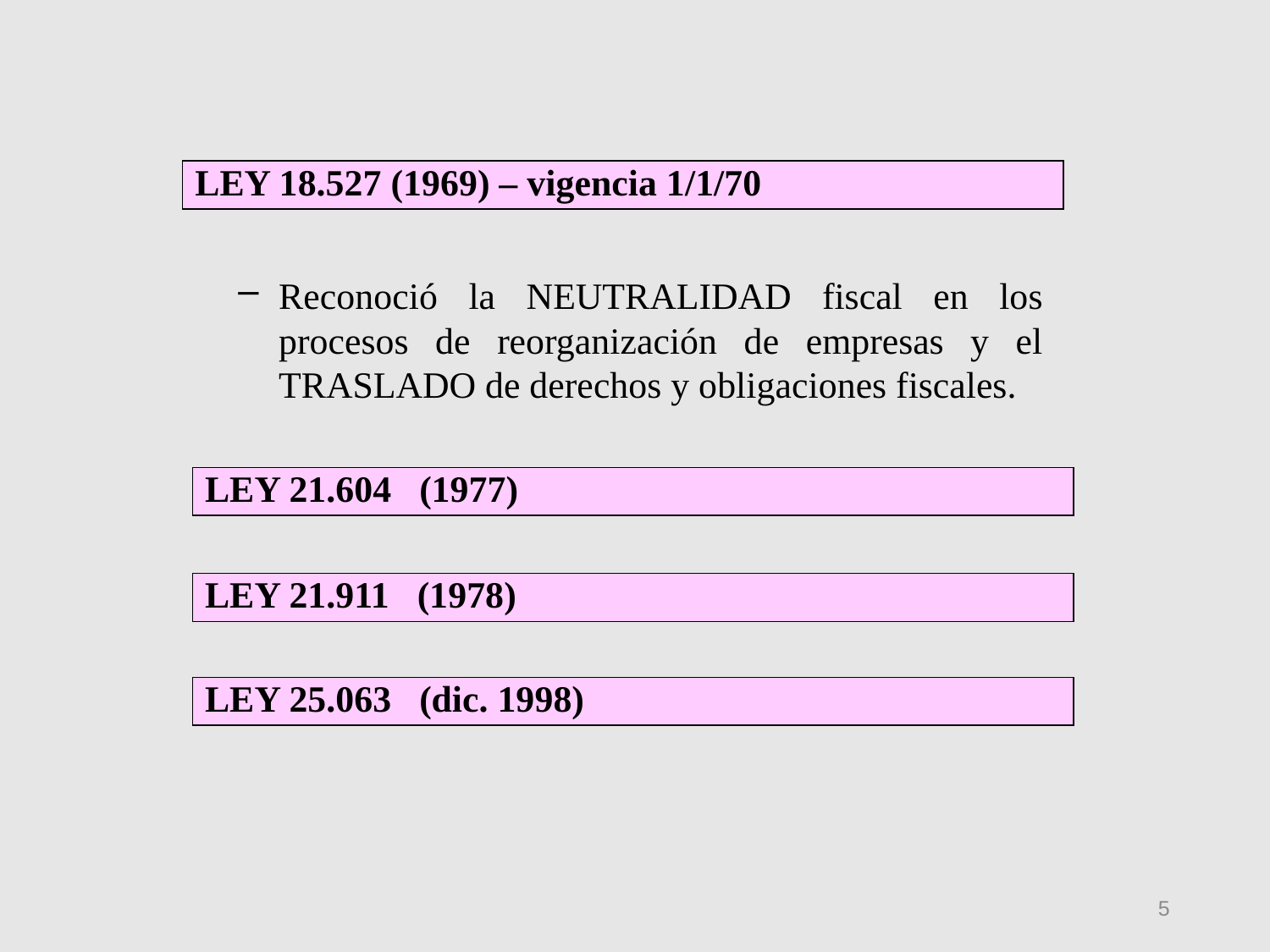

LEY 18.527 (1969) – vigencia 1/1/70
Reconoció la NEUTRALIDAD fiscal en los procesos de reorganización de empresas y el TRASLADO de derechos y obligaciones fiscales.
LEY 21.604   (1977)
LEY 21.911   (1978)
LEY 25.063   (dic. 1998)
5